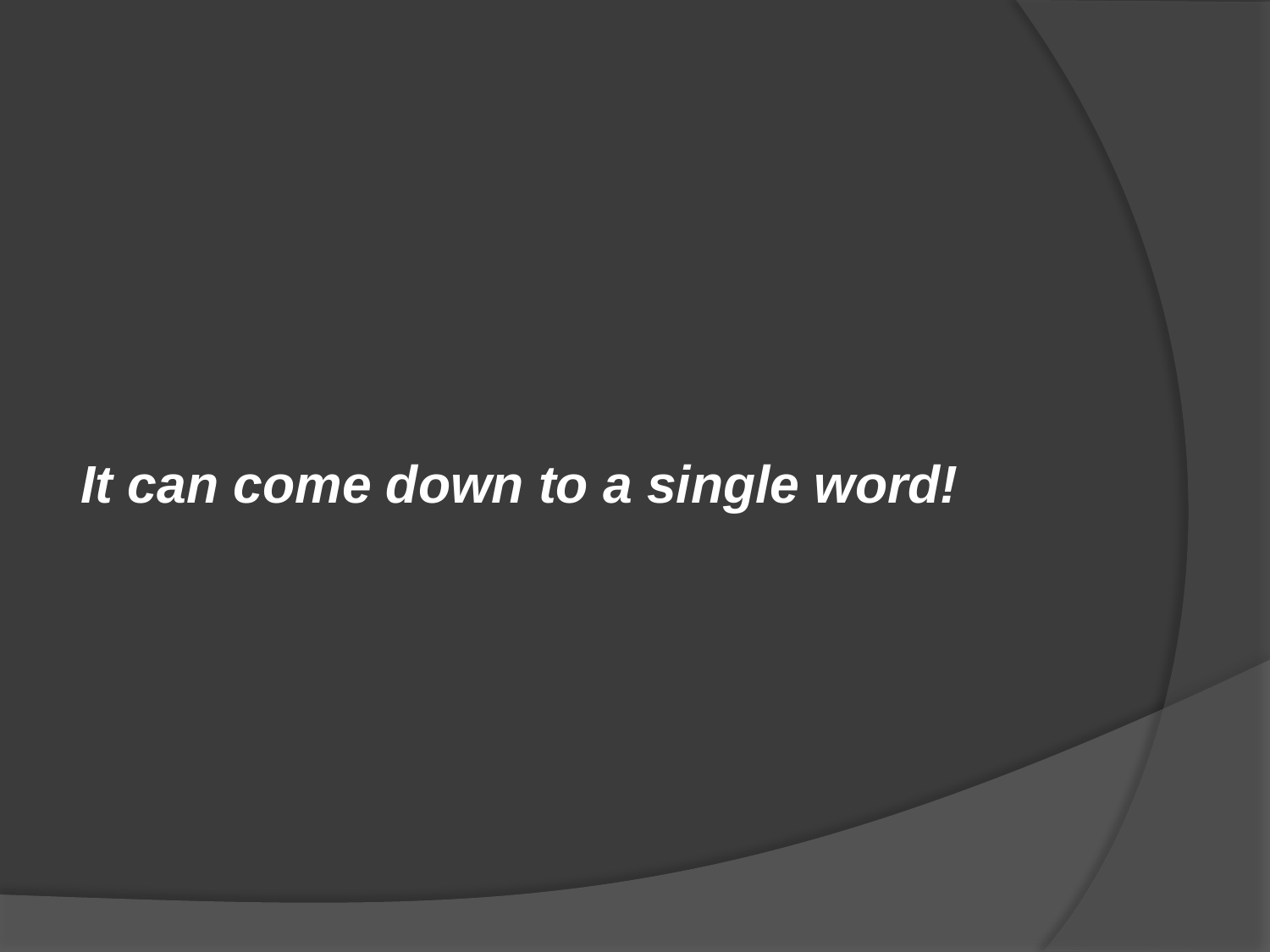

#

It can come down to a single word!